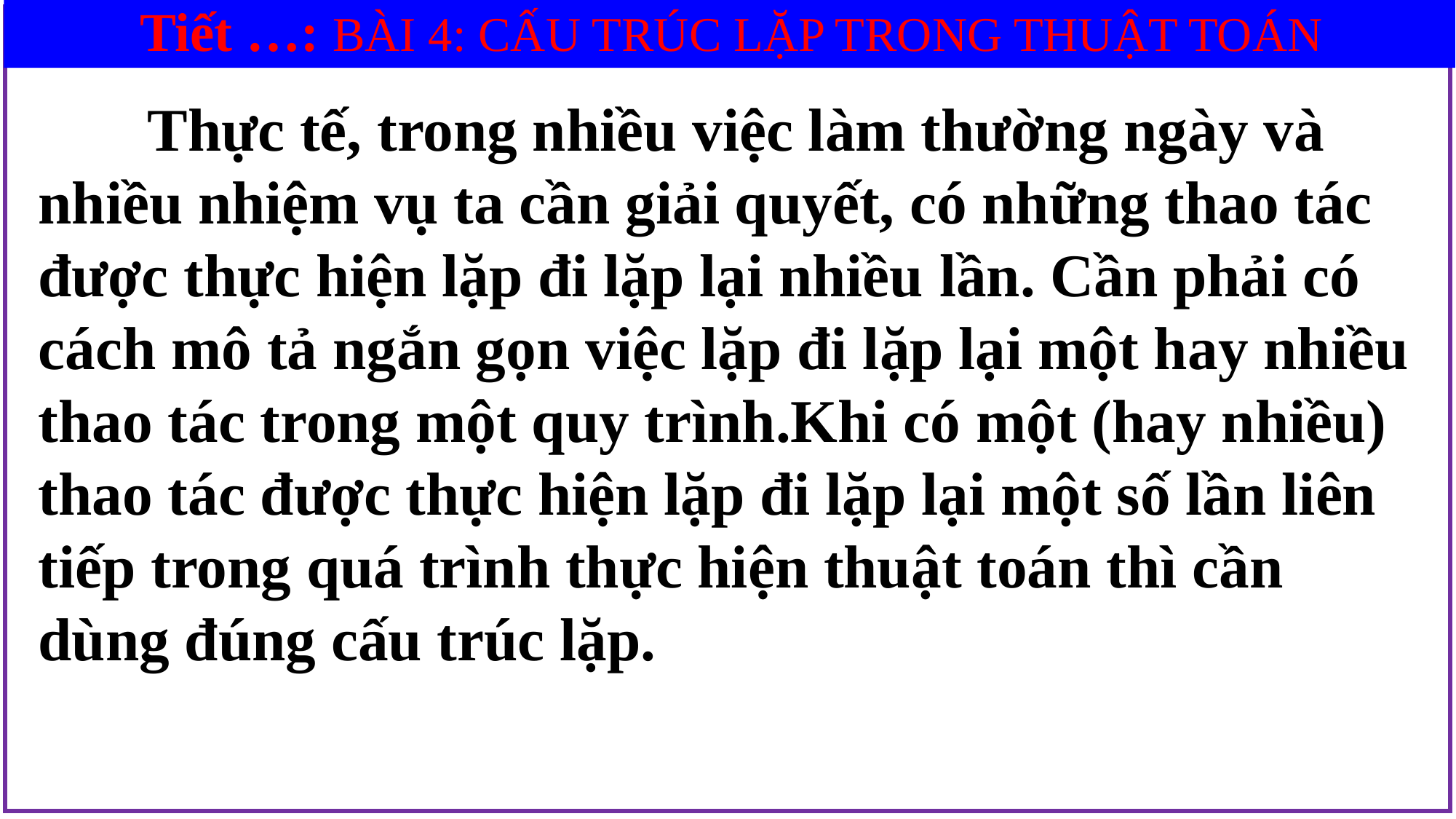

Tiết …: BÀI 4: CẤU TRÚC LẶP TRONG THUẬT TOÁN
	Thực tế, trong nhiều việc làm thường ngày và nhiều nhiệm vụ ta cần giải quyết, có những thao tác được thực hiện lặp đi lặp lại nhiều lần. Cần phải có cách mô tả ngắn gọn việc lặp đi lặp lại một hay nhiều thao tác trong một quy trình.Khi có một (hay nhiều) thao tác được thực hiện lặp đi lặp lại một số lần liên tiếp trong quá trình thực hiện thuật toán thì cần dùng đúng cấu trúc lặp.